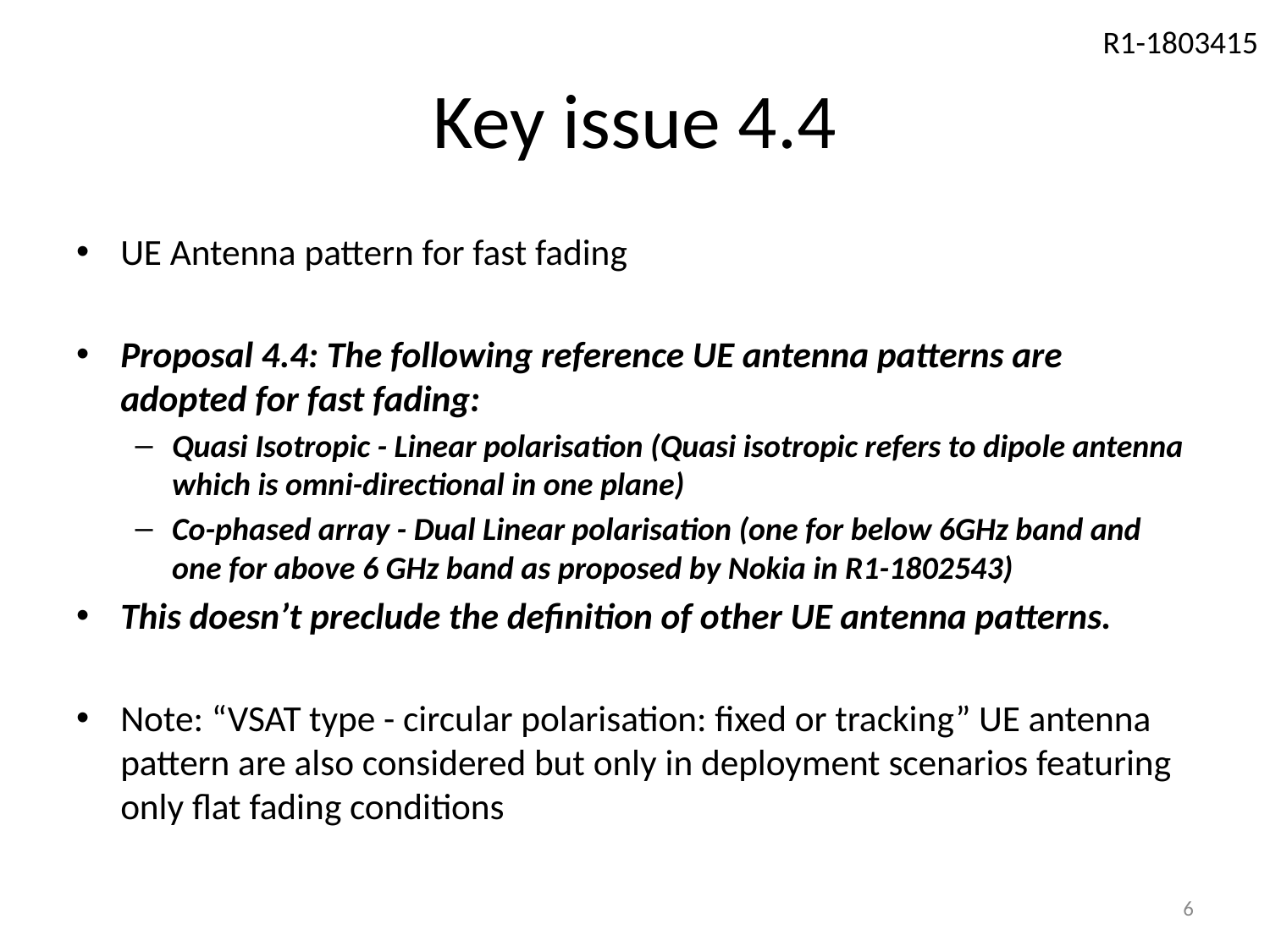

# Key issue 4.4
UE Antenna pattern for fast fading

Proposal 4.4: The following reference UE antenna patterns are adopted for fast fading:
Quasi Isotropic - Linear polarisation (Quasi isotropic refers to dipole antenna which is omni-directional in one plane)
Co-phased array - Dual Linear polarisation (one for below 6GHz band and one for above 6 GHz band as proposed by Nokia in R1-1802543)
This doesn’t preclude the definition of other UE antenna patterns.

Note: “VSAT type - circular polarisation: fixed or tracking” UE antenna pattern are also considered but only in deployment scenarios featuring only flat fading conditions

6